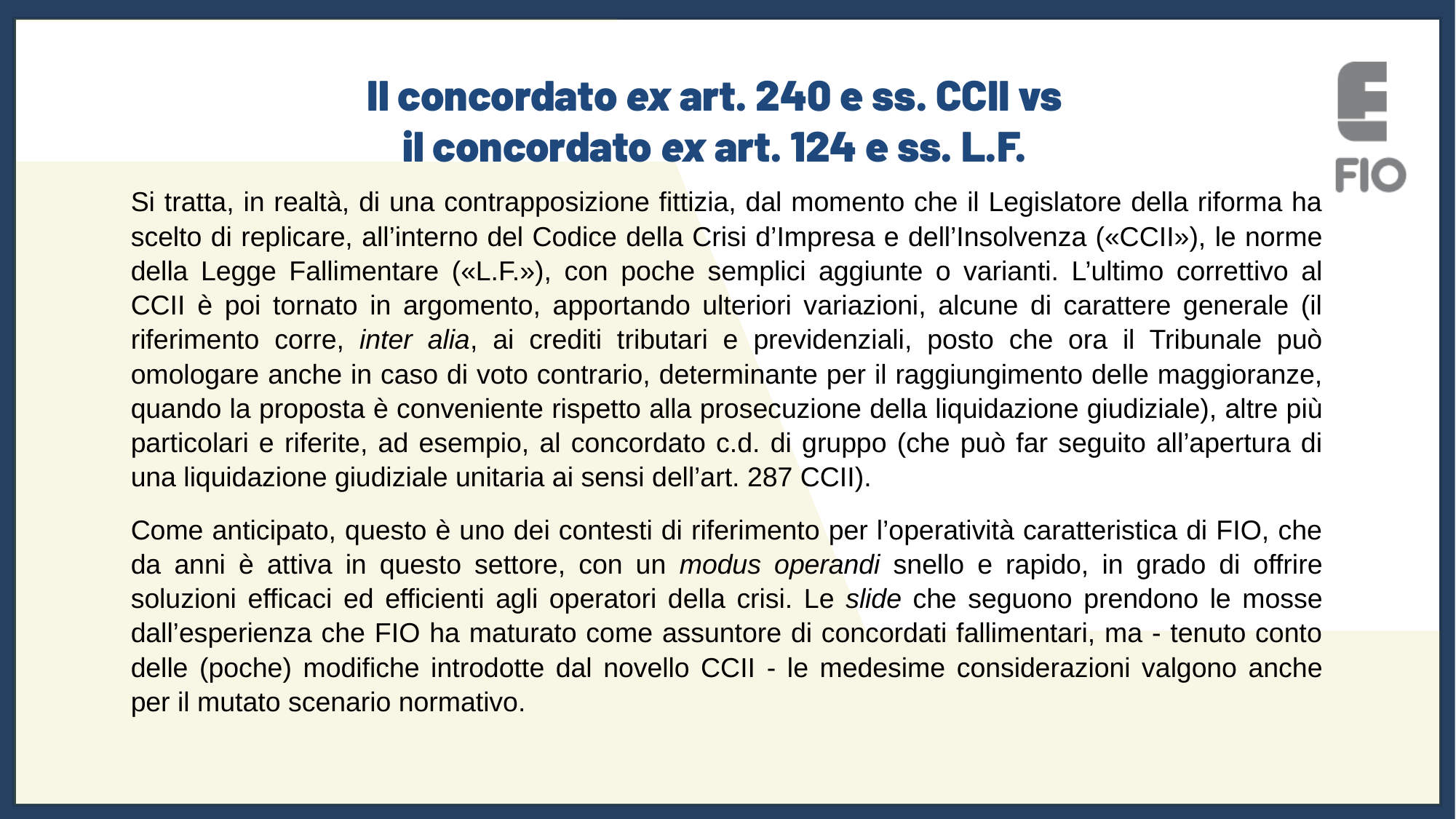

Il concordato ex art. 240 e ss. CCII vs
il concordato ex art. 124 e ss. L.F.
Si tratta, in realtà, di una contrapposizione fittizia, dal momento che il Legislatore della riforma ha scelto di replicare, all’interno del Codice della Crisi d’Impresa e dell’Insolvenza («CCII»), le norme della Legge Fallimentare («L.F.»), con poche semplici aggiunte o varianti. L’ultimo correttivo al CCII è poi tornato in argomento, apportando ulteriori variazioni, alcune di carattere generale (il riferimento corre, inter alia, ai crediti tributari e previdenziali, posto che ora il Tribunale può omologare anche in caso di voto contrario, determinante per il raggiungimento delle maggioranze, quando la proposta è conveniente rispetto alla prosecuzione della liquidazione giudiziale), altre più particolari e riferite, ad esempio, al concordato c.d. di gruppo (che può far seguito all’apertura di una liquidazione giudiziale unitaria ai sensi dell’art. 287 CCII).
Come anticipato, questo è uno dei contesti di riferimento per l’operatività caratteristica di FIO, che da anni è attiva in questo settore, con un modus operandi snello e rapido, in grado di offrire soluzioni efficaci ed efficienti agli operatori della crisi. Le slide che seguono prendono le mosse dall’esperienza che FIO ha maturato come assuntore di concordati fallimentari, ma - tenuto conto delle (poche) modifiche introdotte dal novello CCII - le medesime considerazioni valgono anche per il mutato scenario normativo.